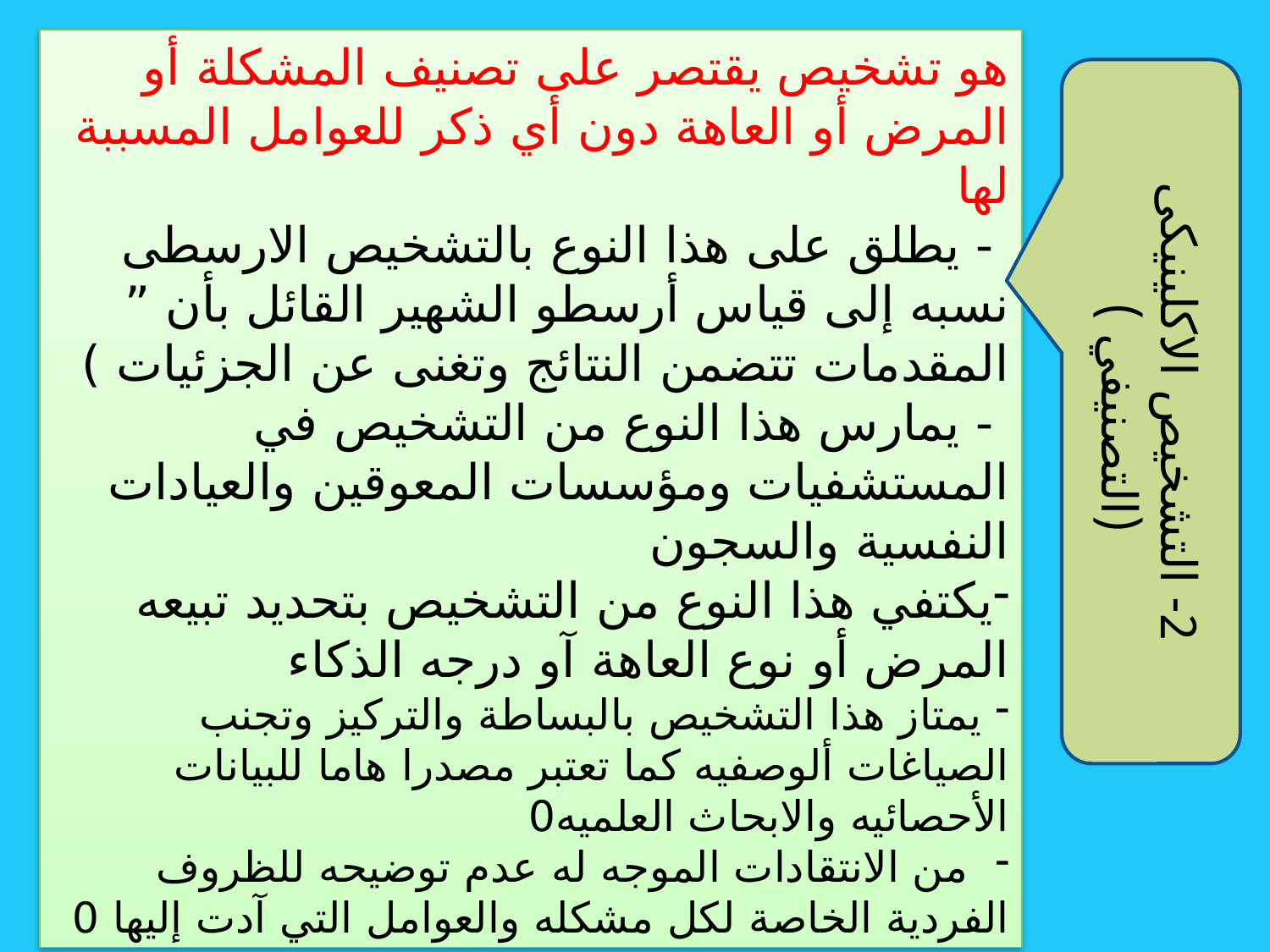

هو تشخيص يقتصر على تصنيف المشكلة أو المرض أو العاهة دون أي ذكر للعوامل المسببة لها
 - يطلق على هذا النوع بالتشخيص الارسطى نسبه إلى قياس أرسطو الشهير القائل بأن ” المقدمات تتضمن النتائج وتغنى عن الجزئيات )
 - يمارس هذا النوع من التشخيص في المستشفيات ومؤسسات المعوقين والعيادات النفسية والسجون
يكتفي هذا النوع من التشخيص بتحديد تبيعه المرض أو نوع العاهة آو درجه الذكاء
 يمتاز هذا التشخيص بالبساطة والتركيز وتجنب الصياغات ألوصفيه كما تعتبر مصدرا هاما للبيانات الأحصائيه والابحاث العلميه0
  من الانتقادات الموجه له عدم توضيحه للظروف الفردية الخاصة لكل مشكله والعوامل التي آدت إليها 0
2- التشخيص الاكلينيكى (التصنيفي )